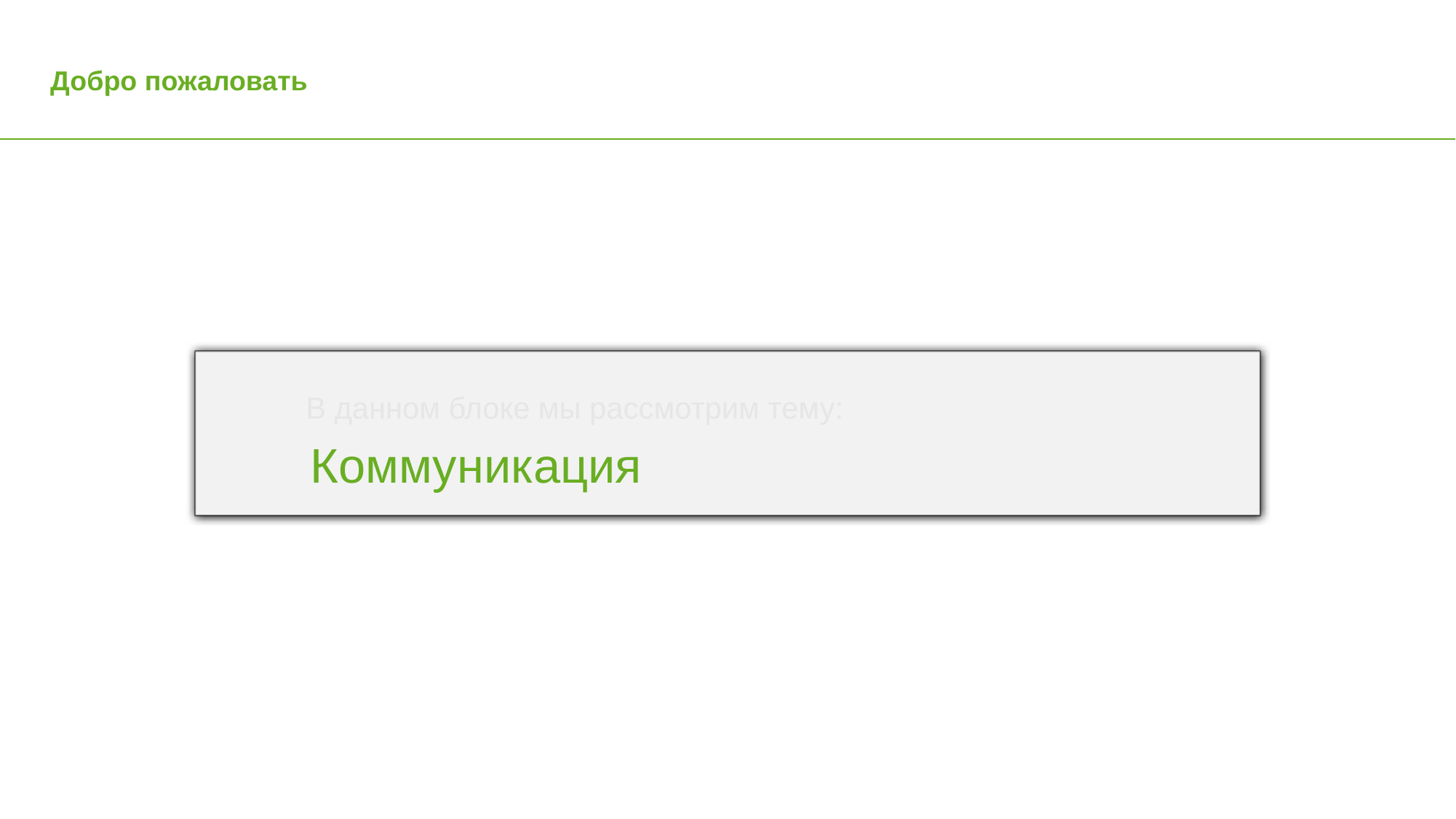

Добро пожаловать

В данном блоке мы рассмотрим тему:
Коммуникация